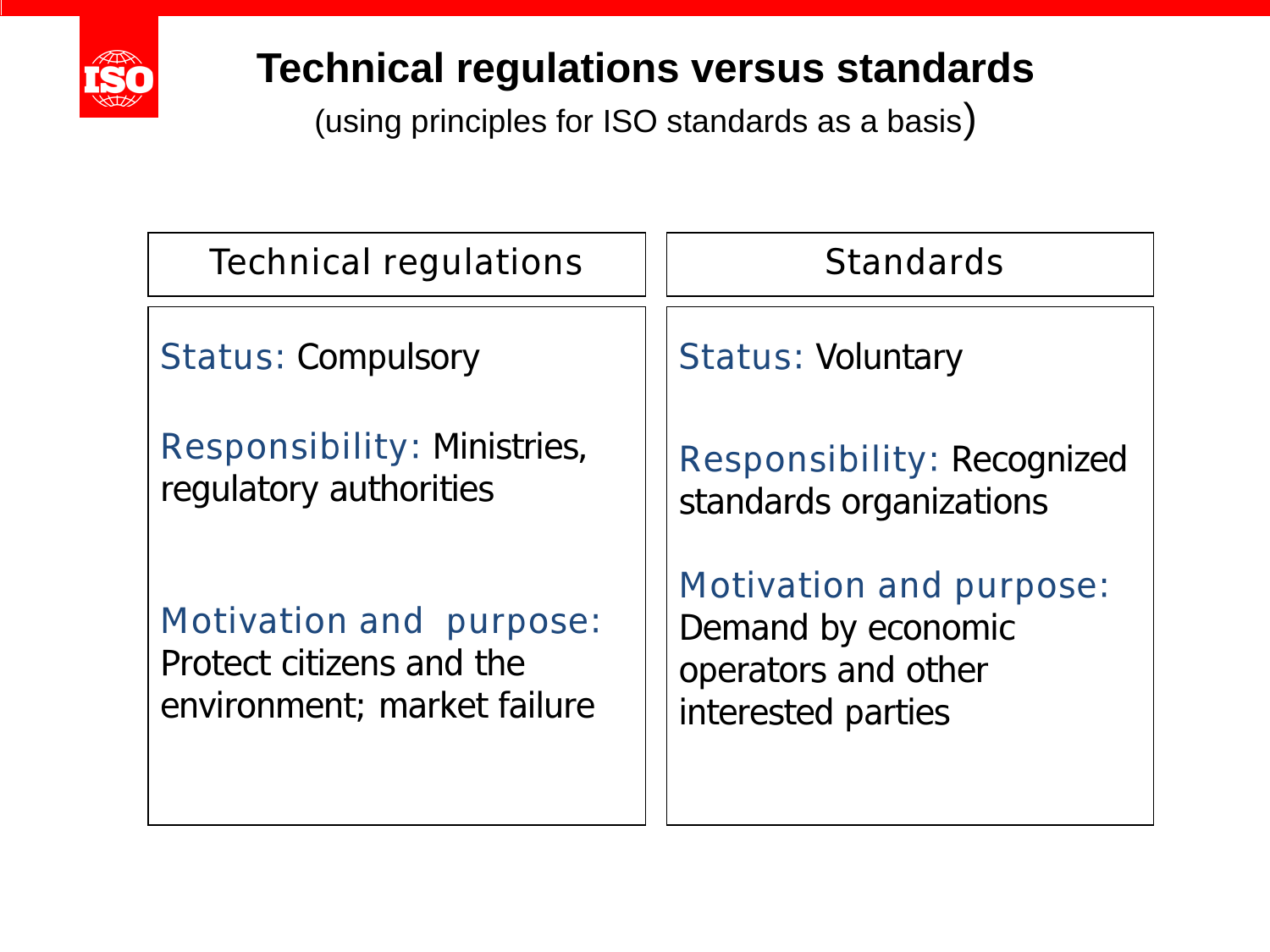

# Technical regulations versus standards (using principles for ISO standards as a basis)

Technical regulations

Standards

Status: Compulsory

Responsibility: Ministries, regulatory authorities

Motivation and  purpose: Protect citizens and the environment; market failure
Status: Voluntary
Responsibility: Recognized standards organizations

Motivation and purpose: Demand by economic operators and other interested parties